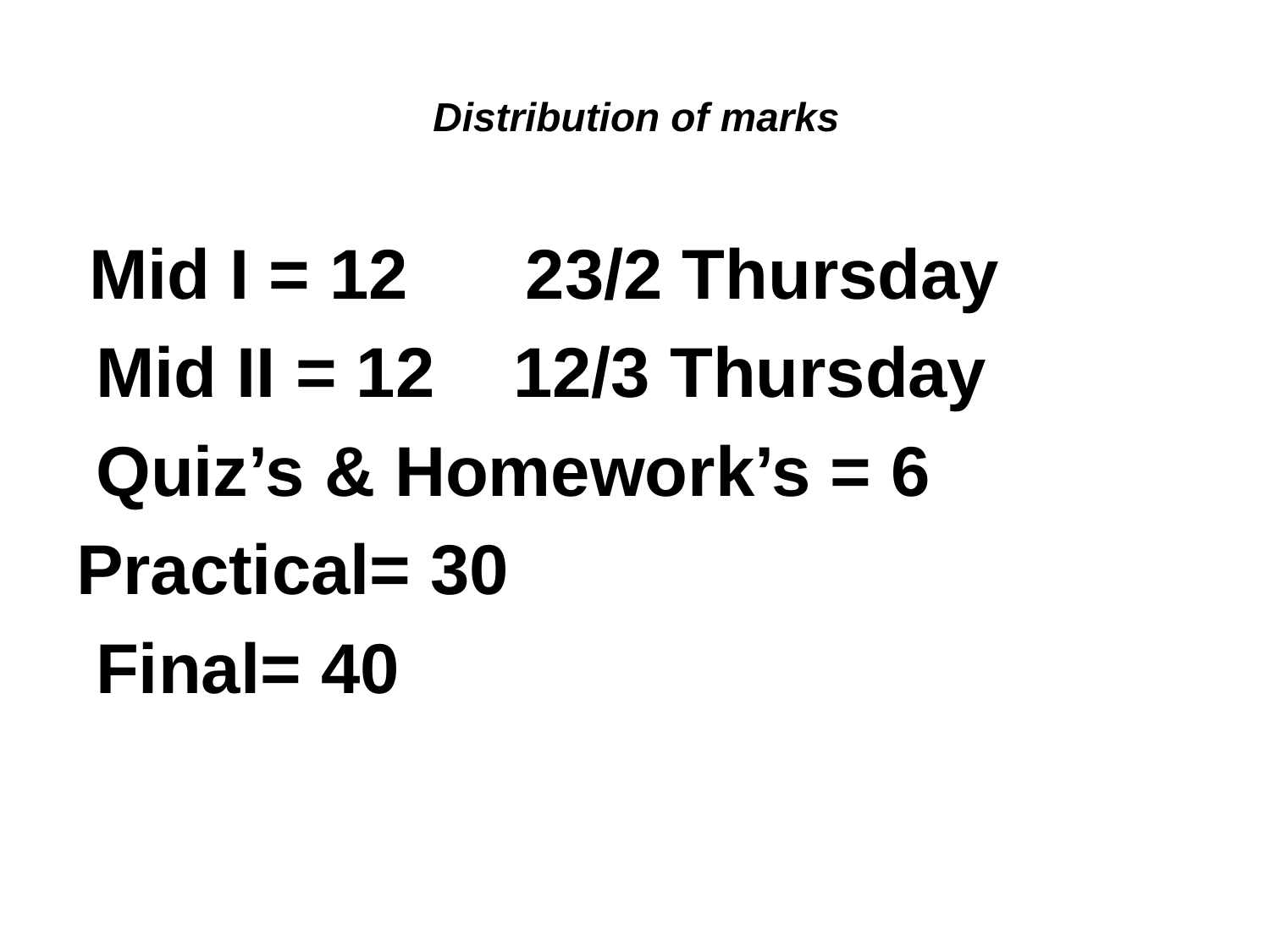

# Distribution of marks
 Mid I = 12      23/2 Thursday
 Mid II = 12    12/3 Thursday
 Quiz’s & Homework’s = 6
Practical= 30
 Final= 40